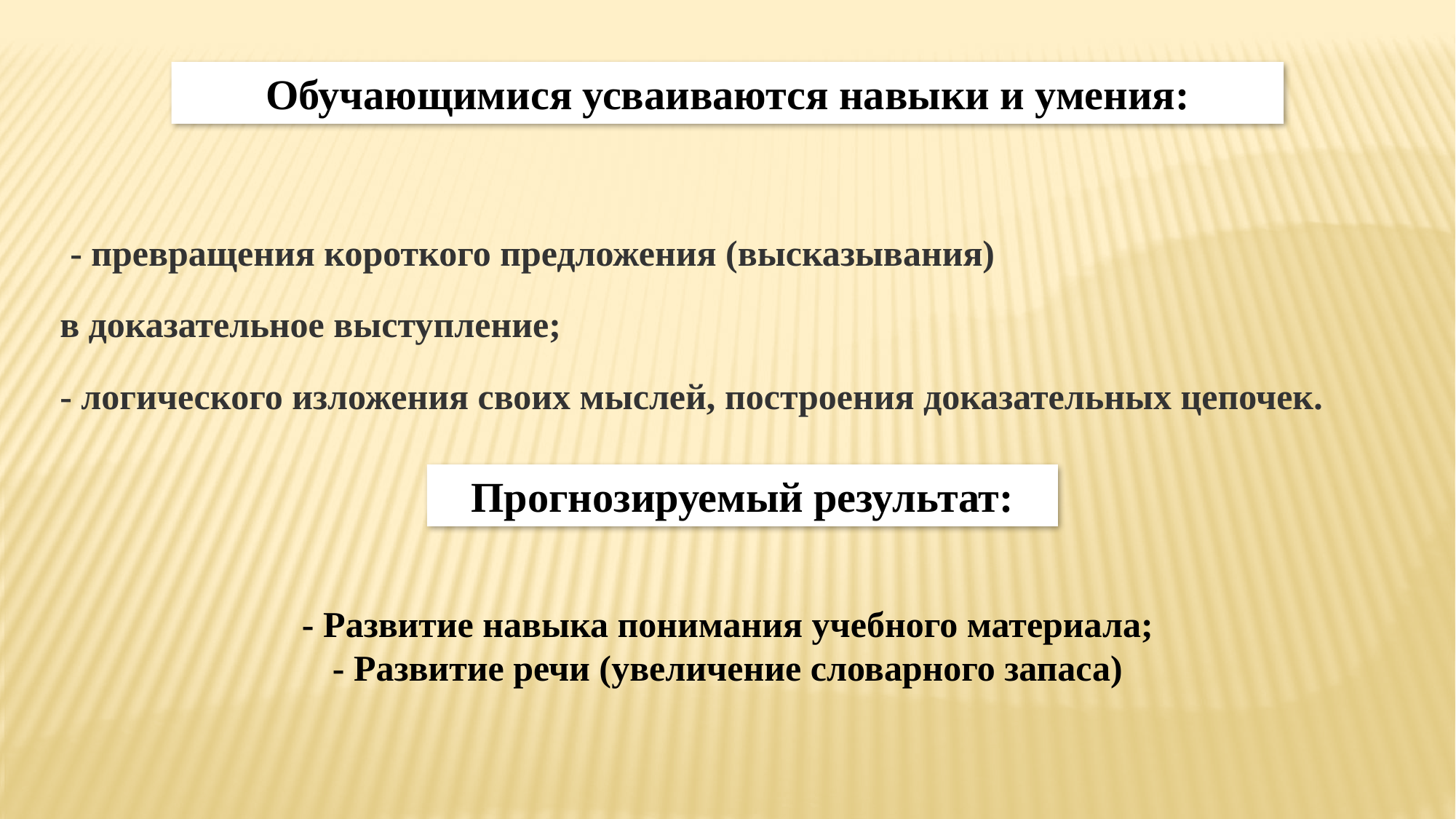

Обучающимися усваиваются навыки и умения:
 - превращения короткого предложения (высказывания)
в доказательное выступление;
- логического изложения своих мыслей, построения доказательных цепочек.
Прогнозируемый результат:
- Развитие навыка понимания учебного материала;
- Развитие речи (увеличение словарного запаса)